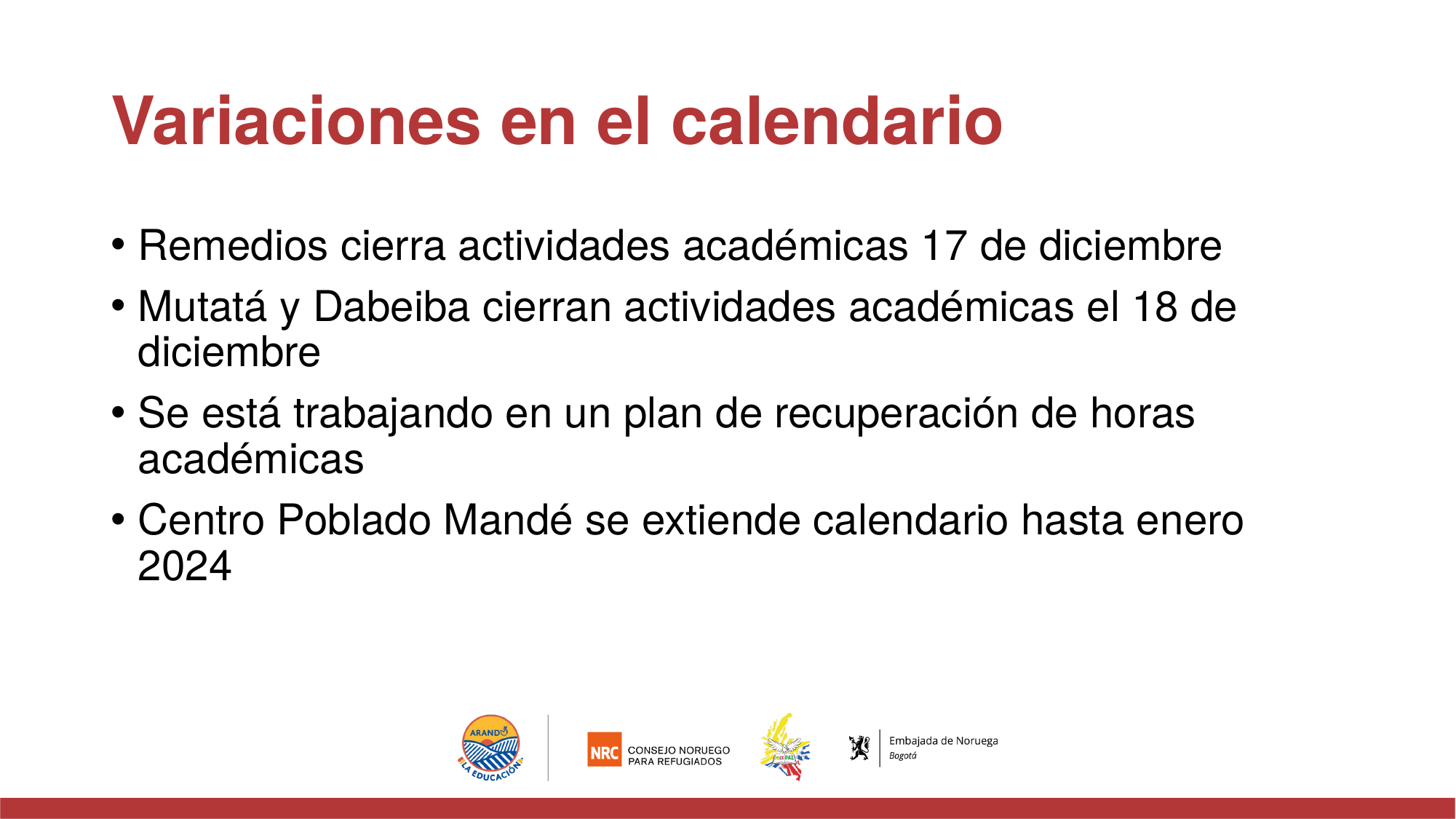

# Variaciones en el calendario
Remedios cierra actividades académicas 17 de diciembre
Mutatá y Dabeiba cierran actividades académicas el 18 de diciembre
Se está trabajando en un plan de recuperación de horas académicas
Centro Poblado Mandé se extiende calendario hasta enero 2024